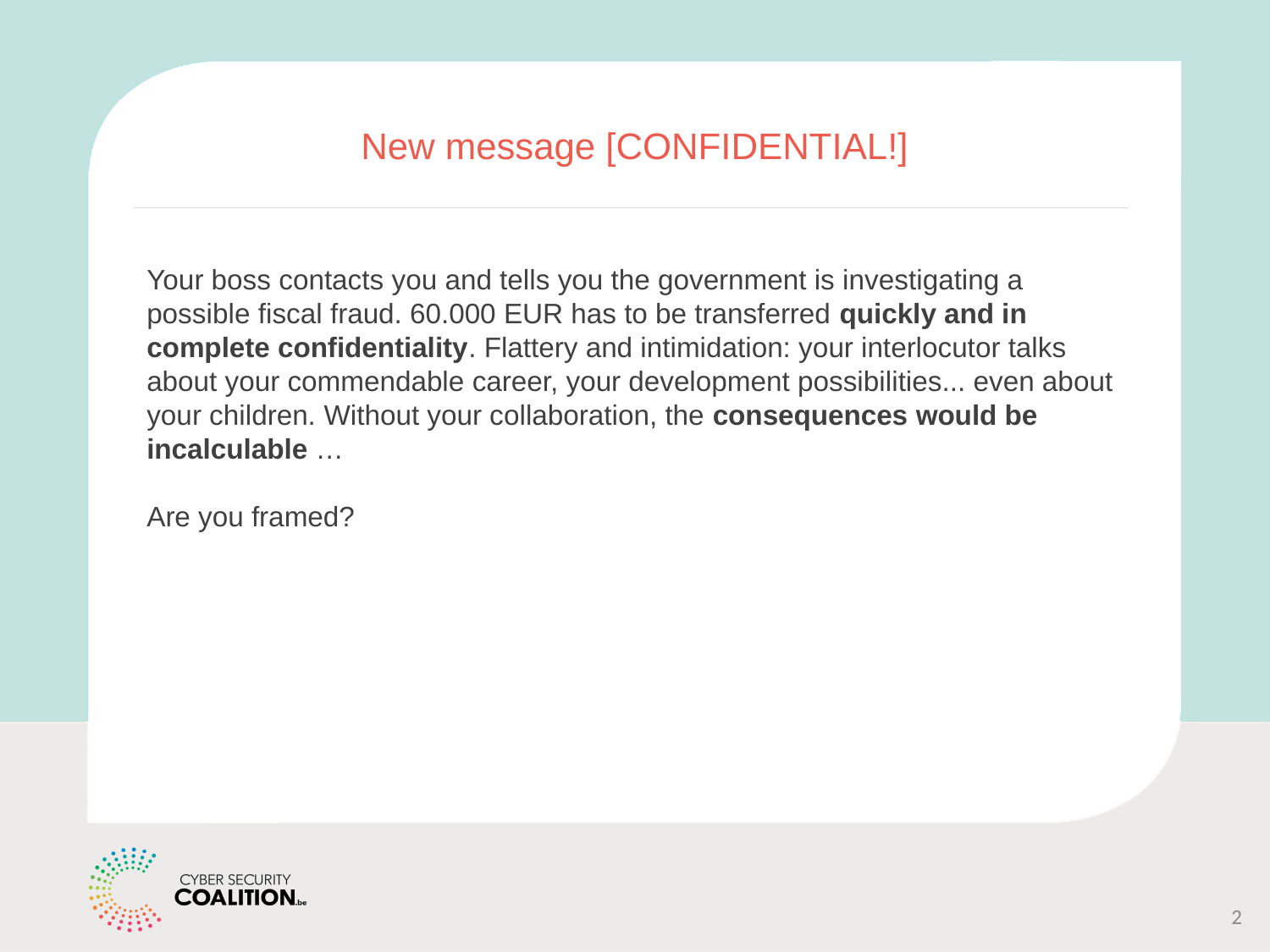

# New message [CONFIDENTIAL!]
Your boss contacts you and tells you the government is investigating a possible fiscal fraud. 60.000 EUR has to be transferred quickly and in complete confidentiality. Flattery and intimidation: your interlocutor talks about your commendable career, your development possibilities... even about your children. Without your collaboration, the consequences would be incalculable …
Are you framed?
2